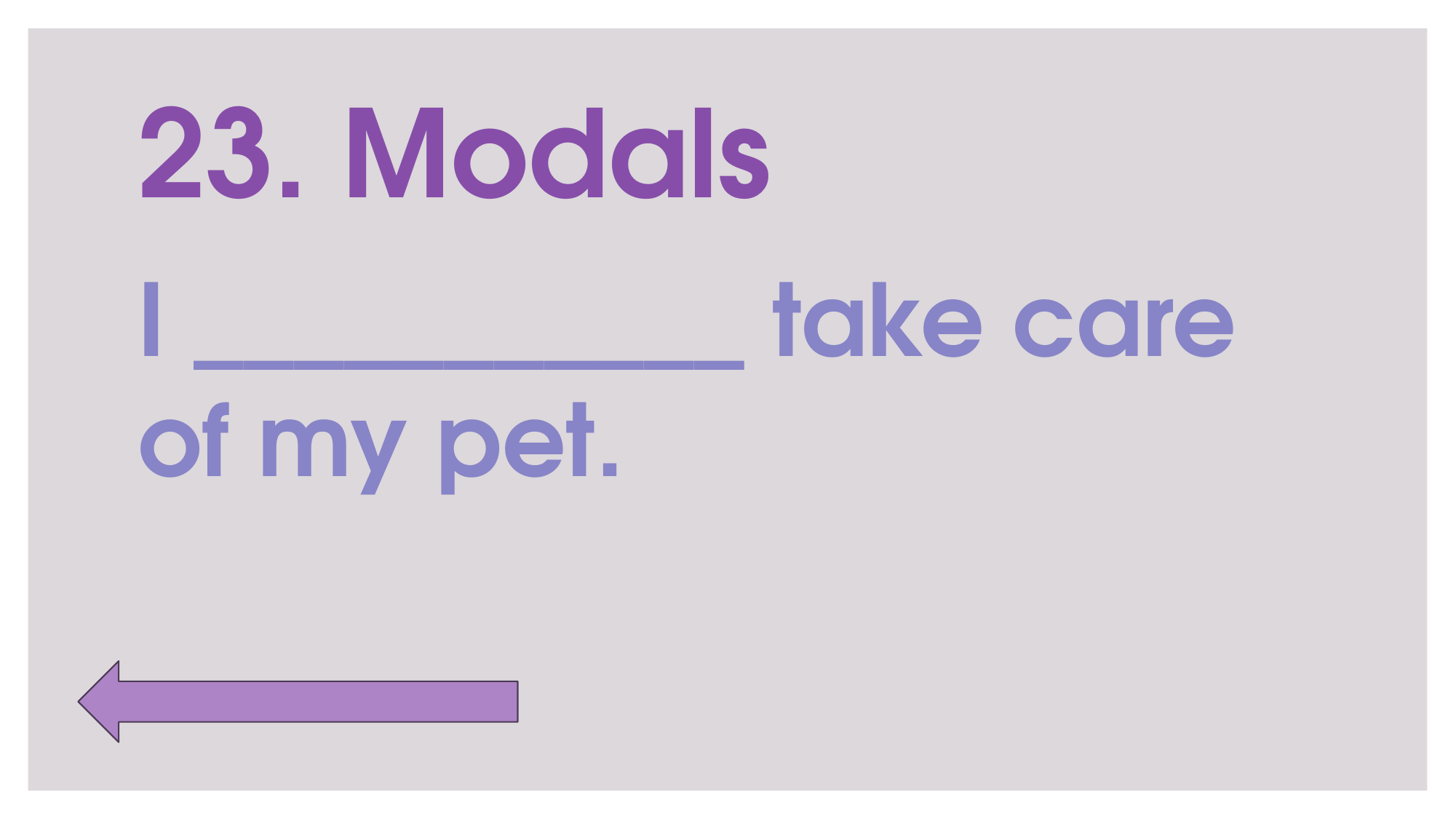

# 23. Modals
I ___________ take care of my pet.